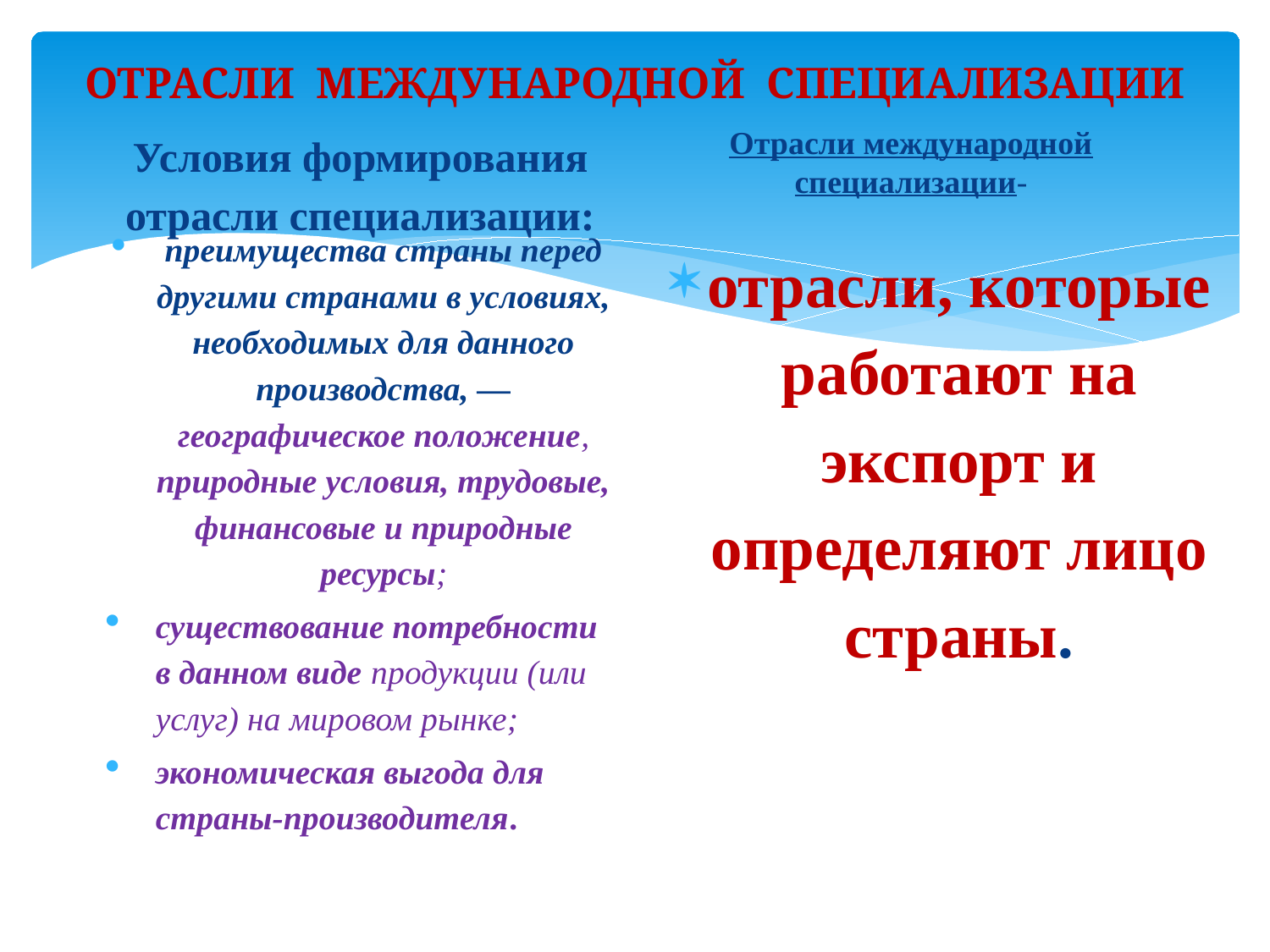

# ОТРАСЛИ  МЕЖДУНАРОДНОЙ  СПЕЦИАЛИЗАЦИИ
Условия формирования отрасли специализации:

Отрасли международной специализации-
преимущества страны перед другими странами в условиях, необходимых для данного производства, — географическое положение, природные условия, трудовые, финансовые и природные ресурсы;
существование потребности в данном виде продукции (или услуг) на мировом рынке;
экономическая выгода для страны-производителя.

отрасли, которые работают на экспорт и определяют лицо страны.